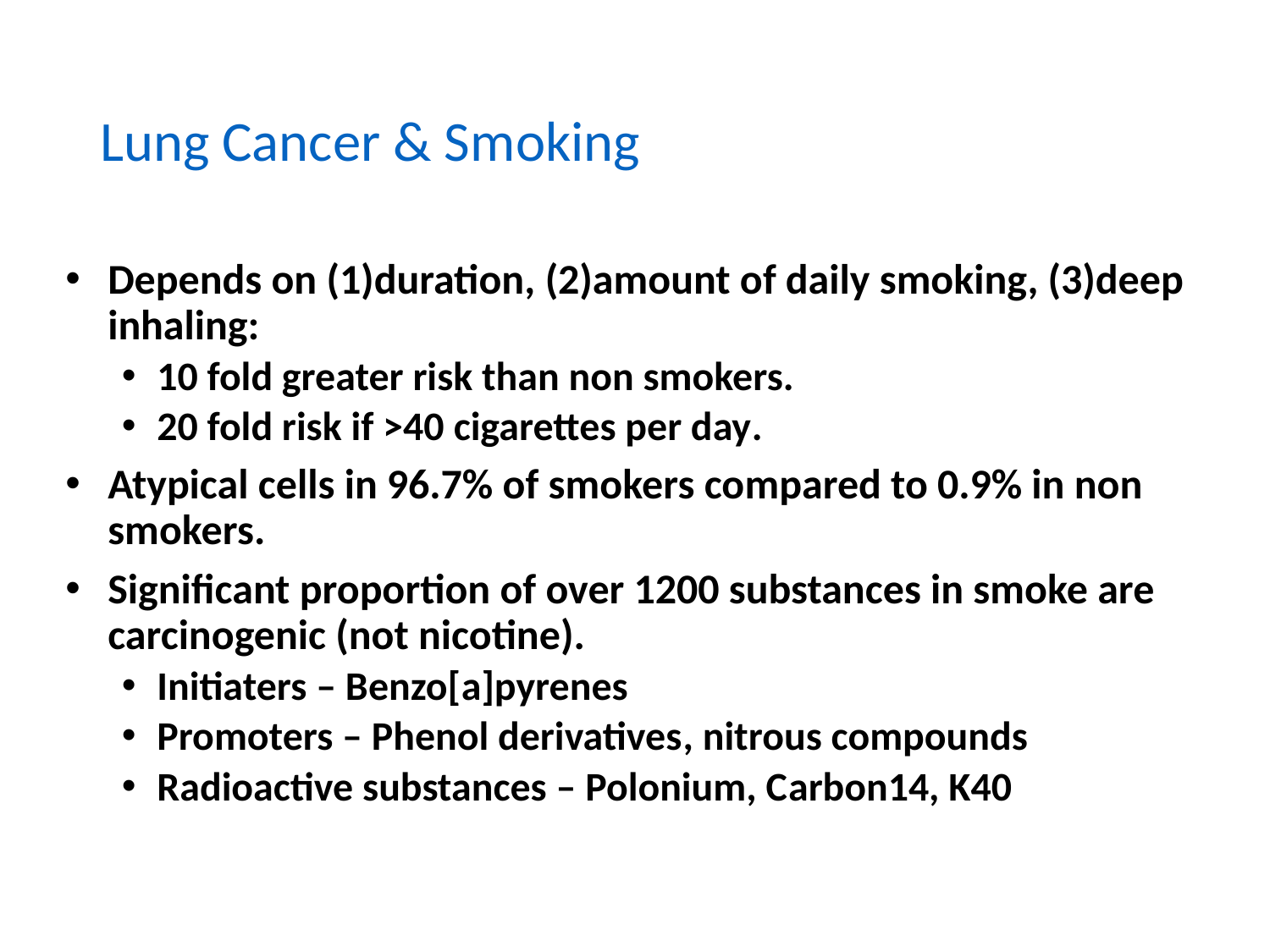

# Lung Cancer & Smoking
Depends on (1)duration, (2)amount of daily smoking, (3)deep inhaling:
10 fold greater risk than non smokers.
20 fold risk if >40 cigarettes per day.
Atypical cells in 96.7% of smokers compared to 0.9% in non smokers.
Significant proportion of over 1200 substances in smoke are carcinogenic (not nicotine).
Initiaters – Benzo[a]pyrenes
Promoters – Phenol derivatives, nitrous compounds
Radioactive substances – Polonium, Carbon14, K40